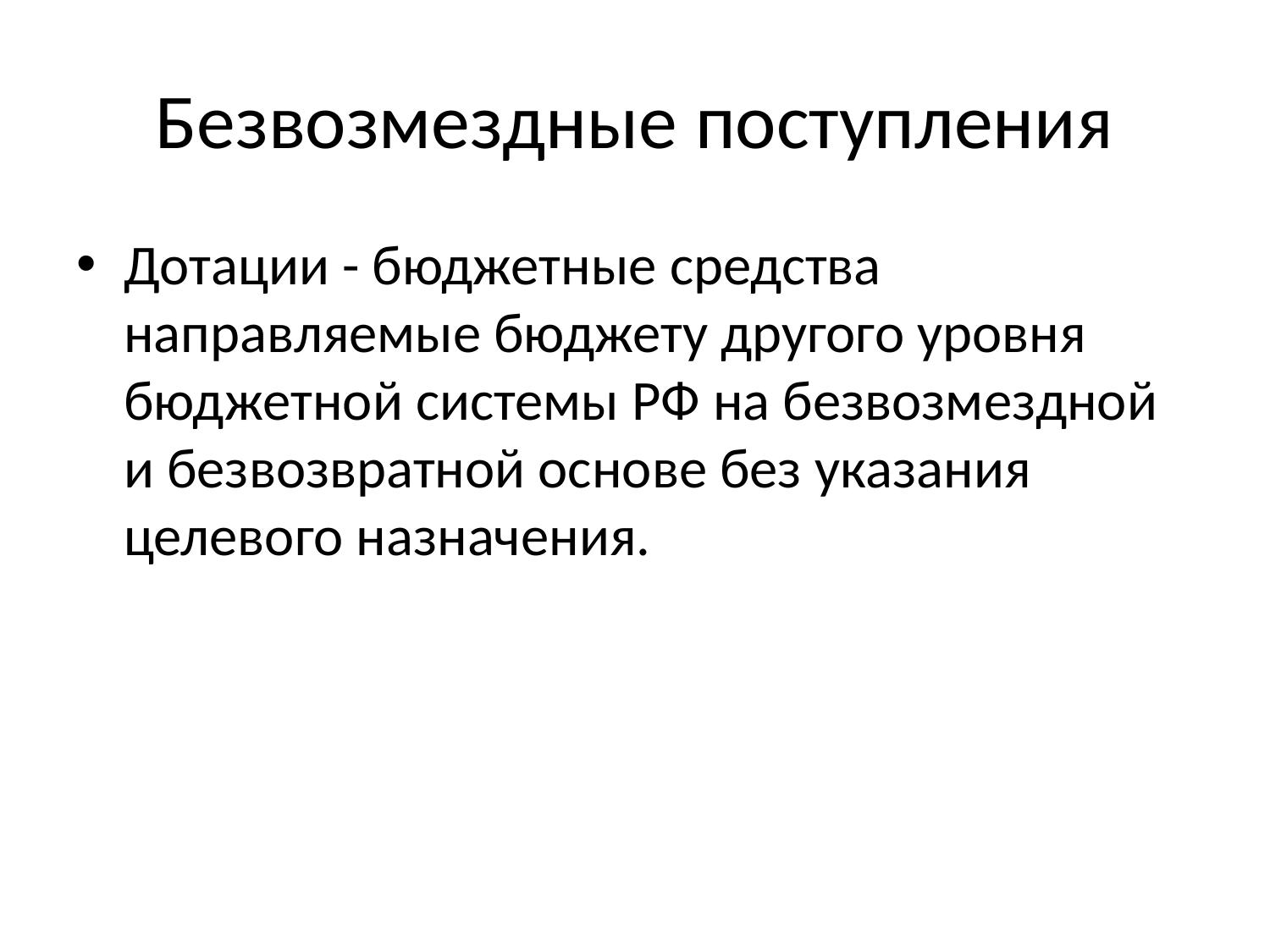

# Безвозмездные поступления
Дотации - бюджетные средства направляемые бюджету другого уровня бюджетной системы РФ на безвозмездной и безвозвратной основе без указания целевого назначения.